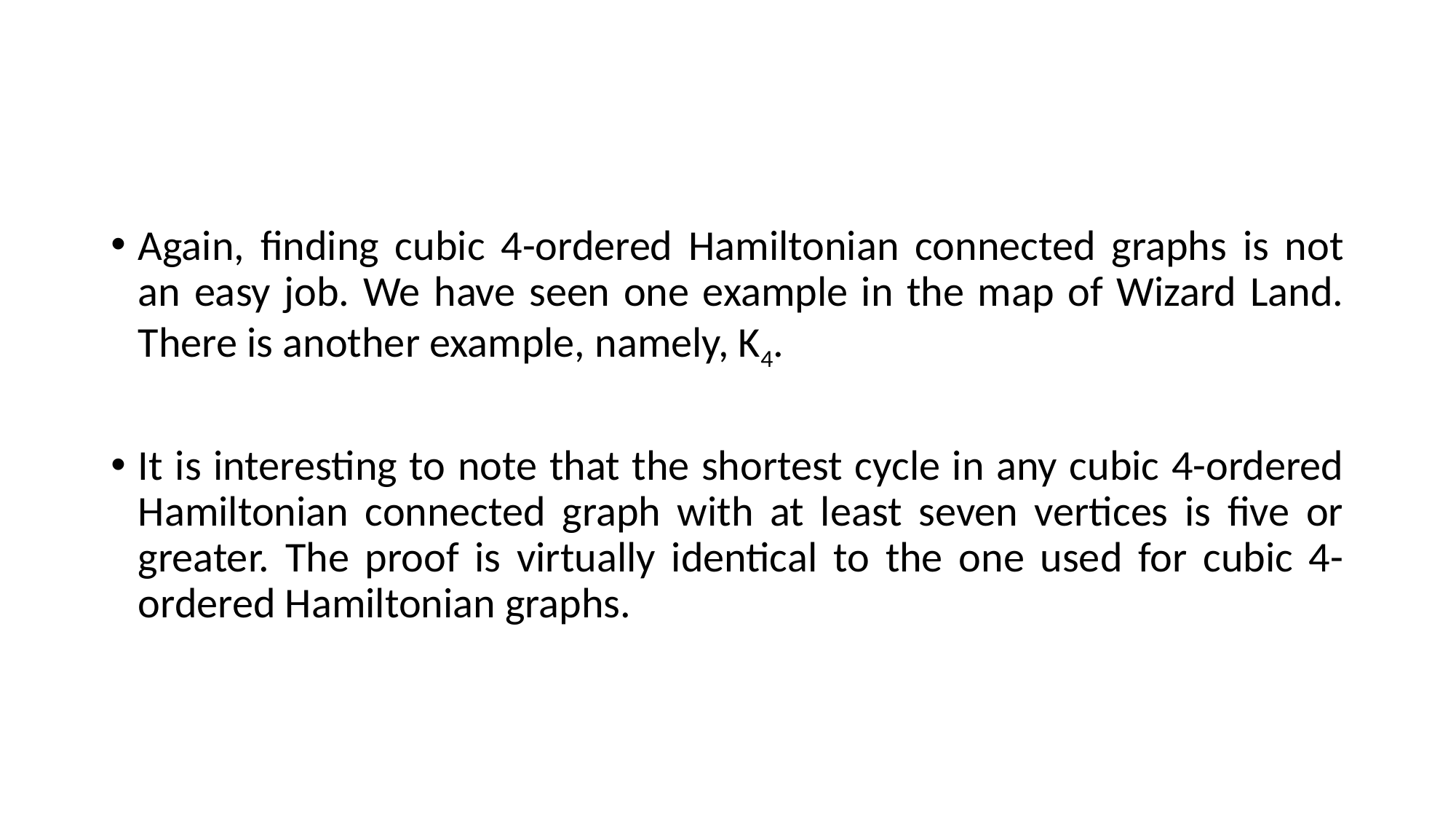

#
Again, finding cubic 4-ordered Hamiltonian connected graphs is not an easy job. We have seen one example in the map of Wizard Land. There is another example, namely, K4.

It is interesting to note that the shortest cycle in any cubic 4-ordered Hamiltonian connected graph with at least seven vertices is five or greater. The proof is virtually identical to the one used for cubic 4-ordered Hamiltonian graphs.